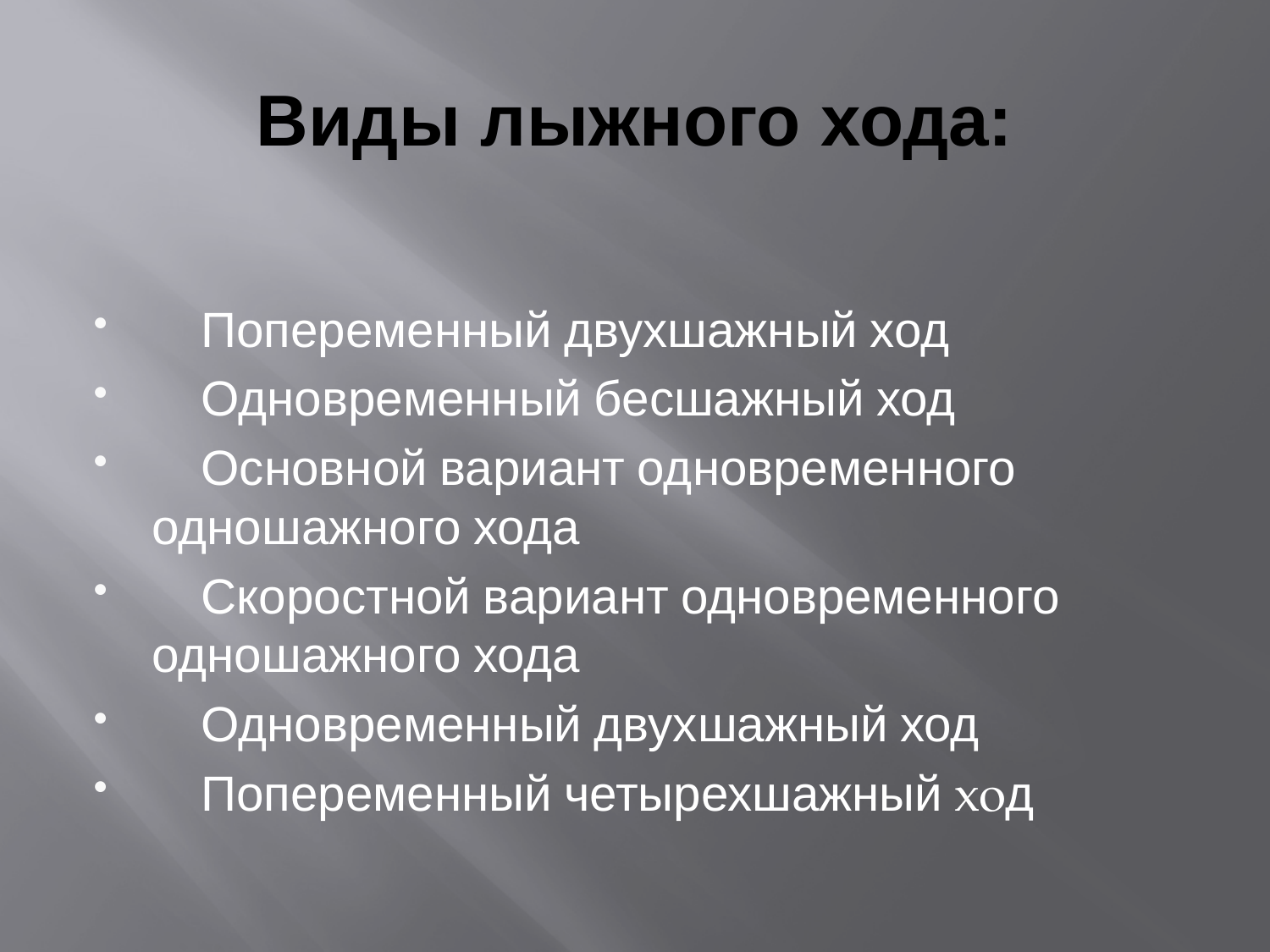

# Виды лыжного хода:

    Попеременный двухшажный ход
    Одновременный бесшажный ход
    Основной вариант одновременного одношажного хода
    Скоростной вариант одновременного одношажного хода
    Одновременный двухшажный ход
    Попеременный четырехшажный xoд